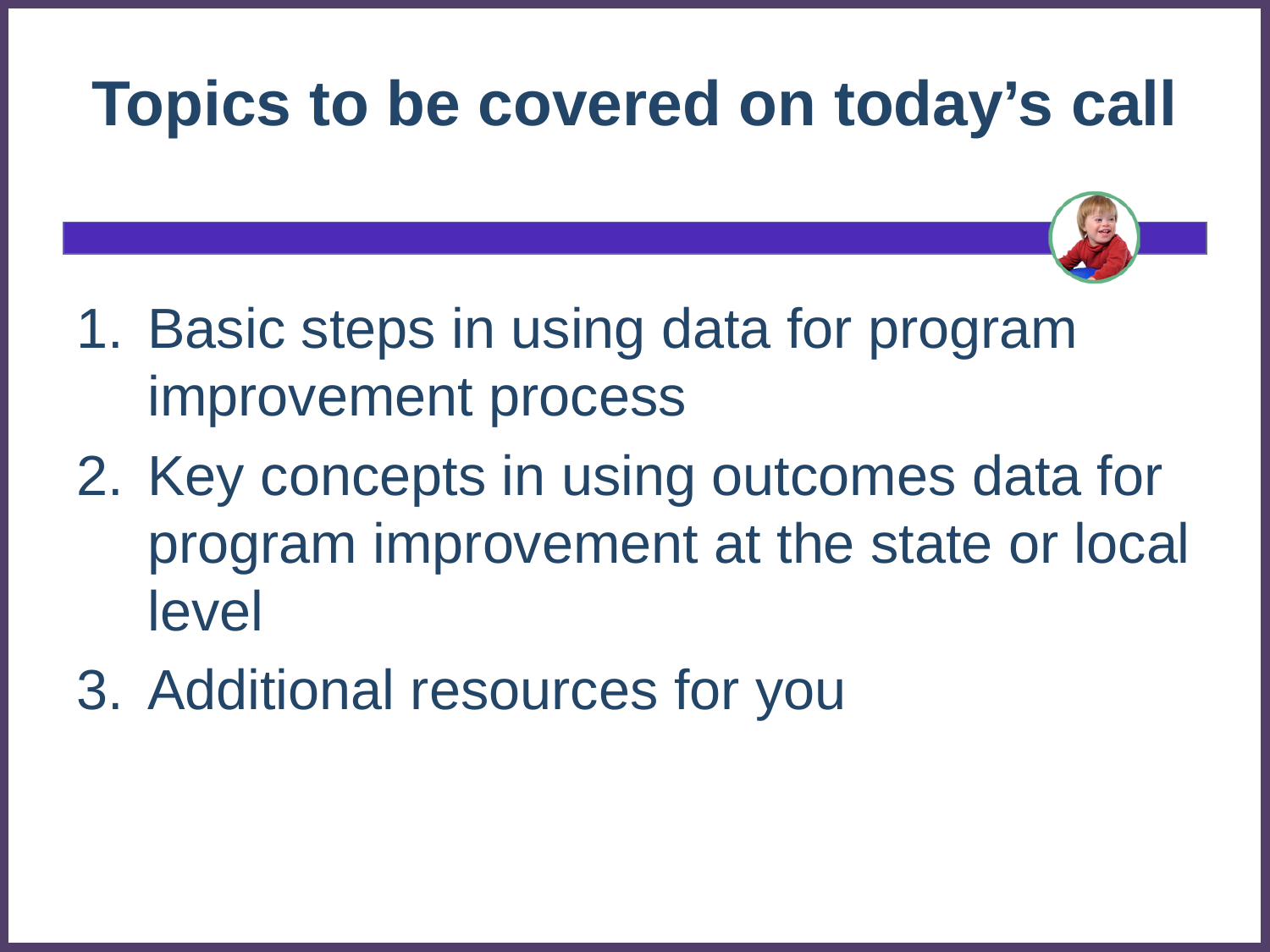

# Topics to be covered on today’s call
Basic steps in using data for program improvement process
Key concepts in using outcomes data for program improvement at the state or local level
Additional resources for you